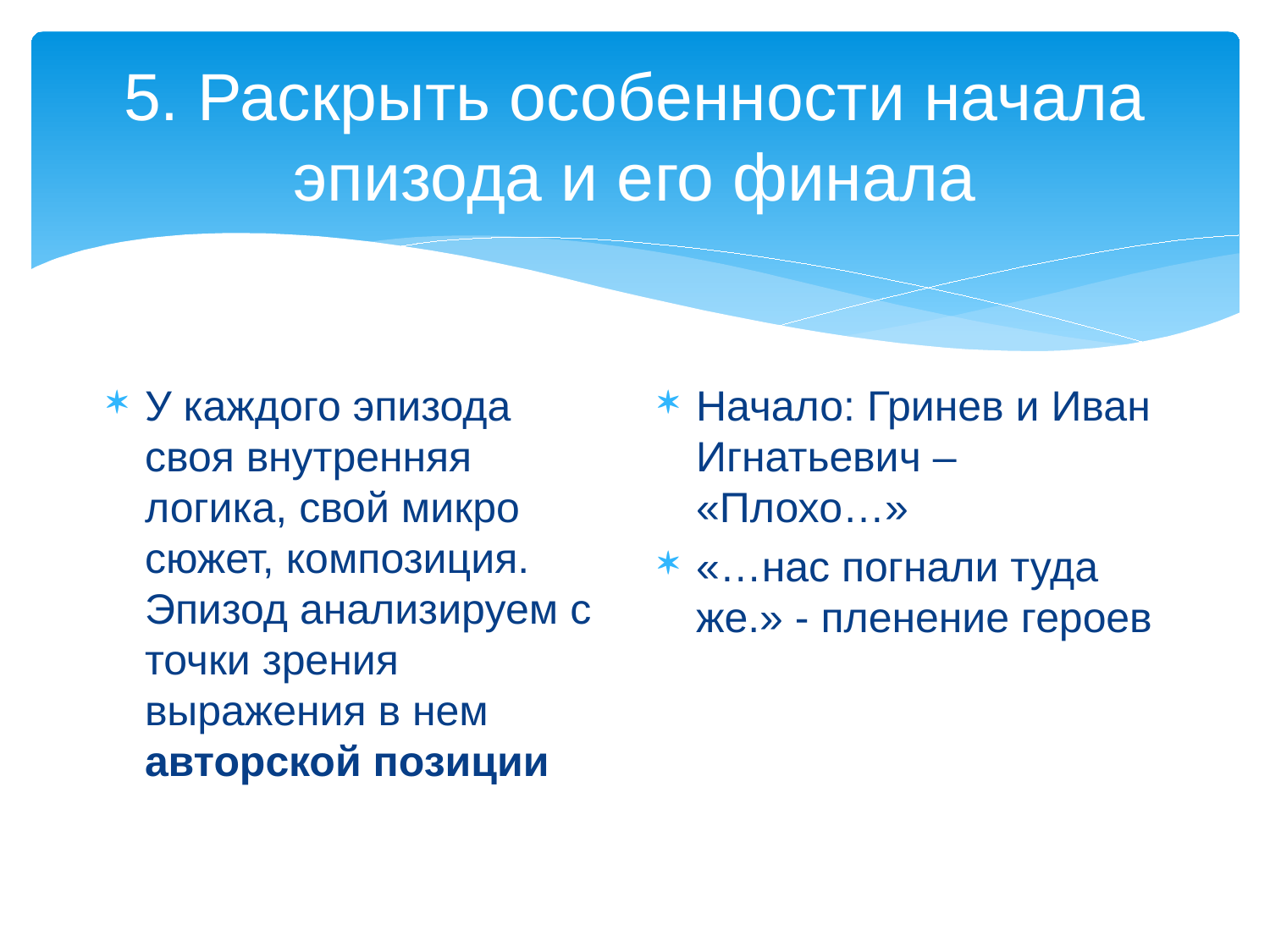

# 5. Раскрыть особенности начала эпизода и его финала
У каждого эпизода своя внутренняя логика, свой микро сюжет, композиция. Эпизод анализируем с точки зрения выражения в нем авторской позиции
Начало: Гринев и Иван Игнатьевич –  «Плохо…»
«…нас погнали туда же.» - пленение героев